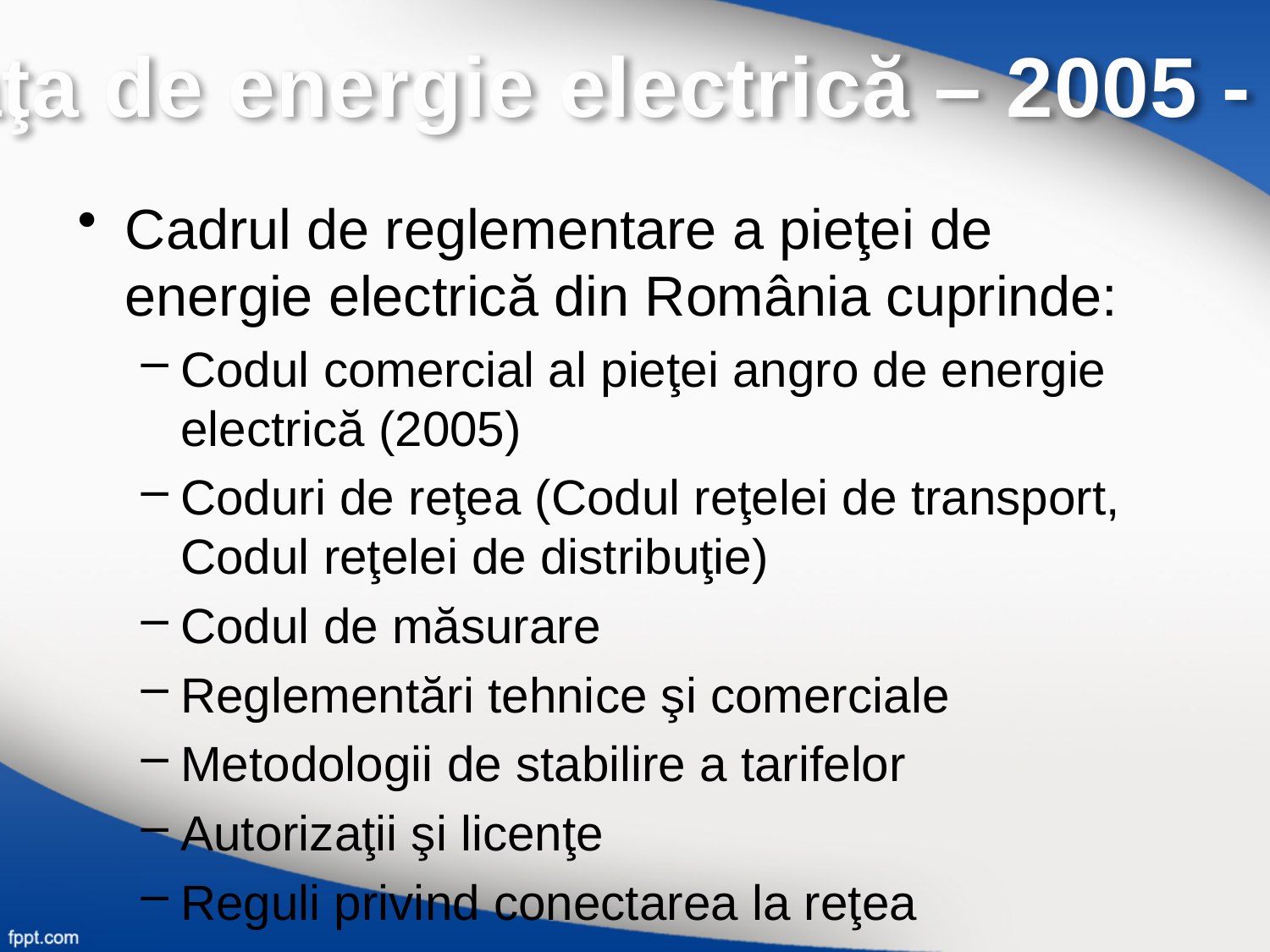

Piaţa de energie electrică – 2005 - azi
Cadrul de reglementare a pieţei de energie electrică din România cuprinde:
Codul comercial al pieţei angro de energie electrică (2005)
Coduri de reţea (Codul reţelei de transport, Codul reţelei de distribuţie)
Codul de măsurare
Reglementări tehnice şi comerciale
Metodologii de stabilire a tarifelor
Autorizaţii şi licenţe
Reguli privind conectarea la reţea